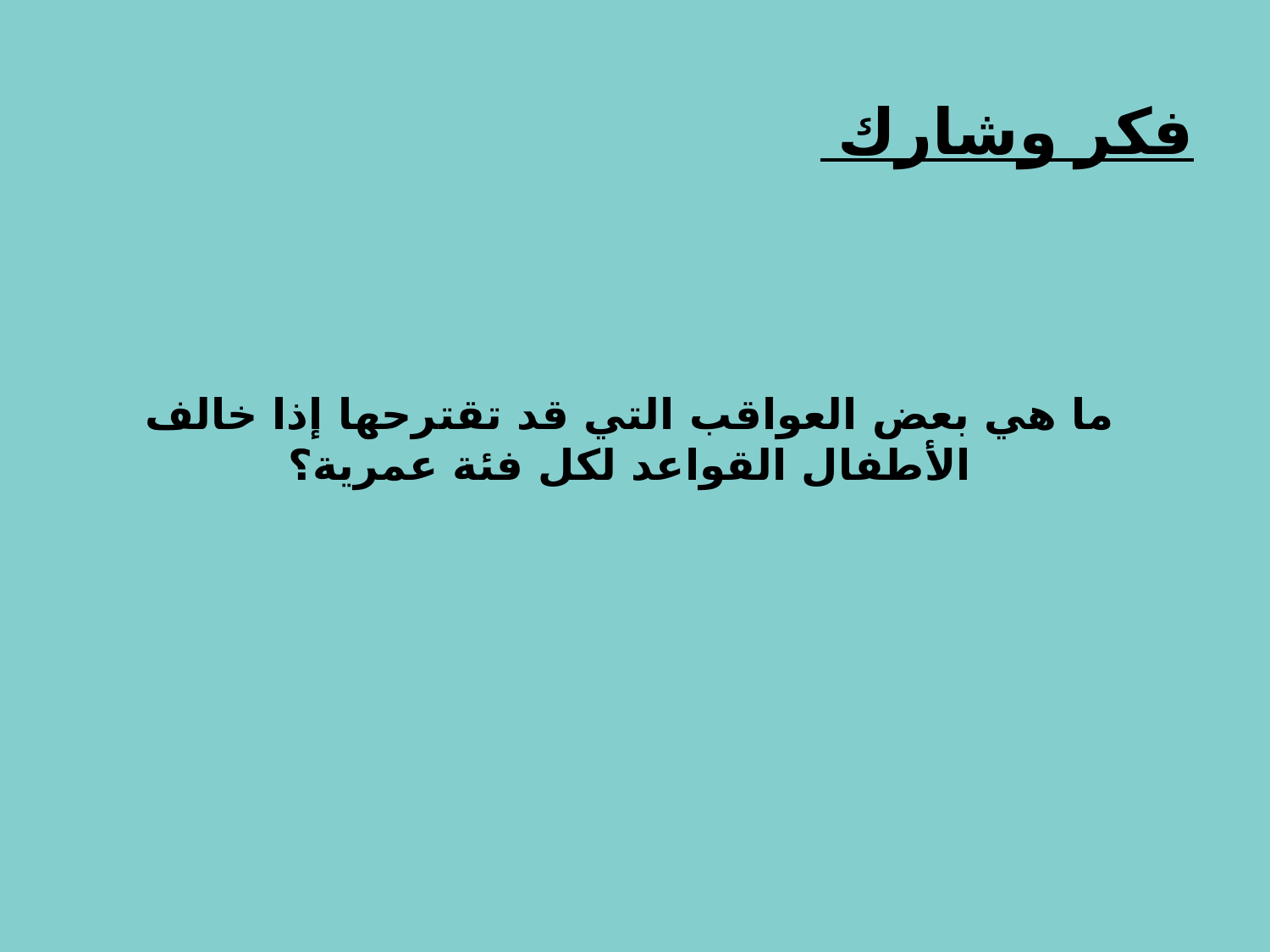

# فكر وشارك
ما هي بعض العواقب التي قد تقترحها إذا خالف الأطفال القواعد لكل فئة عمرية؟